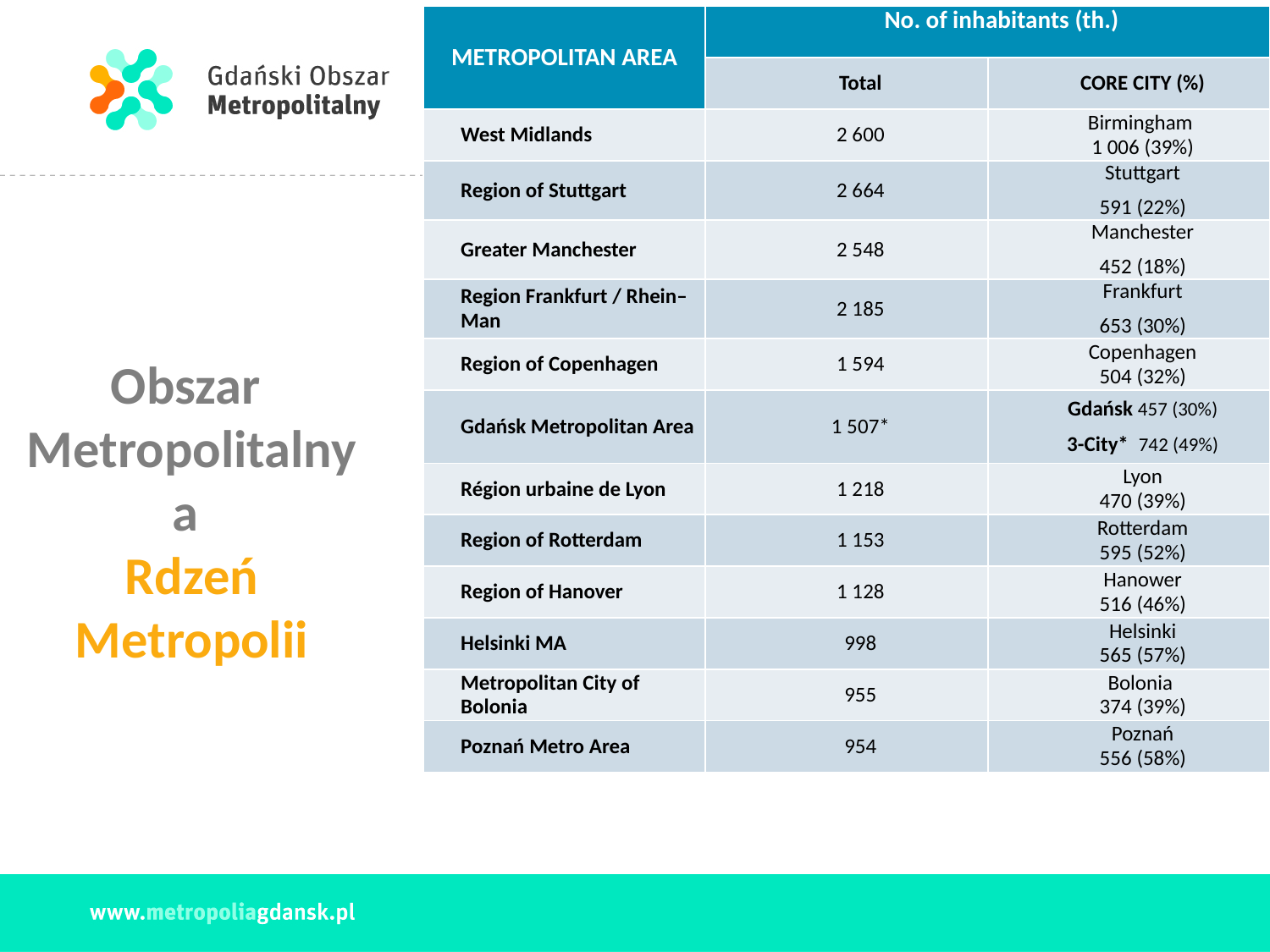

| METROPOLITAN AREA | No. of inhabitants (th.) |  |
| --- | --- | --- |
|  | Total | CORE CITY (%) |
| West Midlands | 2 600 | Birmingham 1 006 (39%) |
| Region of Stuttgart | 2 664 | Stuttgart 591 (22%) |
| Greater Manchester | 2 548 | Manchester 452 (18%) |
| Region Frankfurt / Rhein–Man | 2 185 | Frankfurt 653 (30%) |
| Region of Copenhagen | 1 594 | Copenhagen 504 (32%) |
| Gdańsk Metropolitan Area | 1 507\* | Gdańsk 457 (30%) 3-City\* 742 (49%) |
| Région urbaine de Lyon | 1 218 | Lyon 470 (39%) |
| Region of Rotterdam | 1 153 | Rotterdam 595 (52%) |
| Region of Hanover | 1 128 | Hanower 516 (46%) |
| Helsinki MA | 998 | Helsinki 565 (57%) |
| Metropolitan City of Bolonia | 955 | Bolonia 374 (39%) |
| Poznań Metro Area | 954 | Poznań 556 (58%) |

# Obszar Metropolitalny a Rdzeń Metropolii